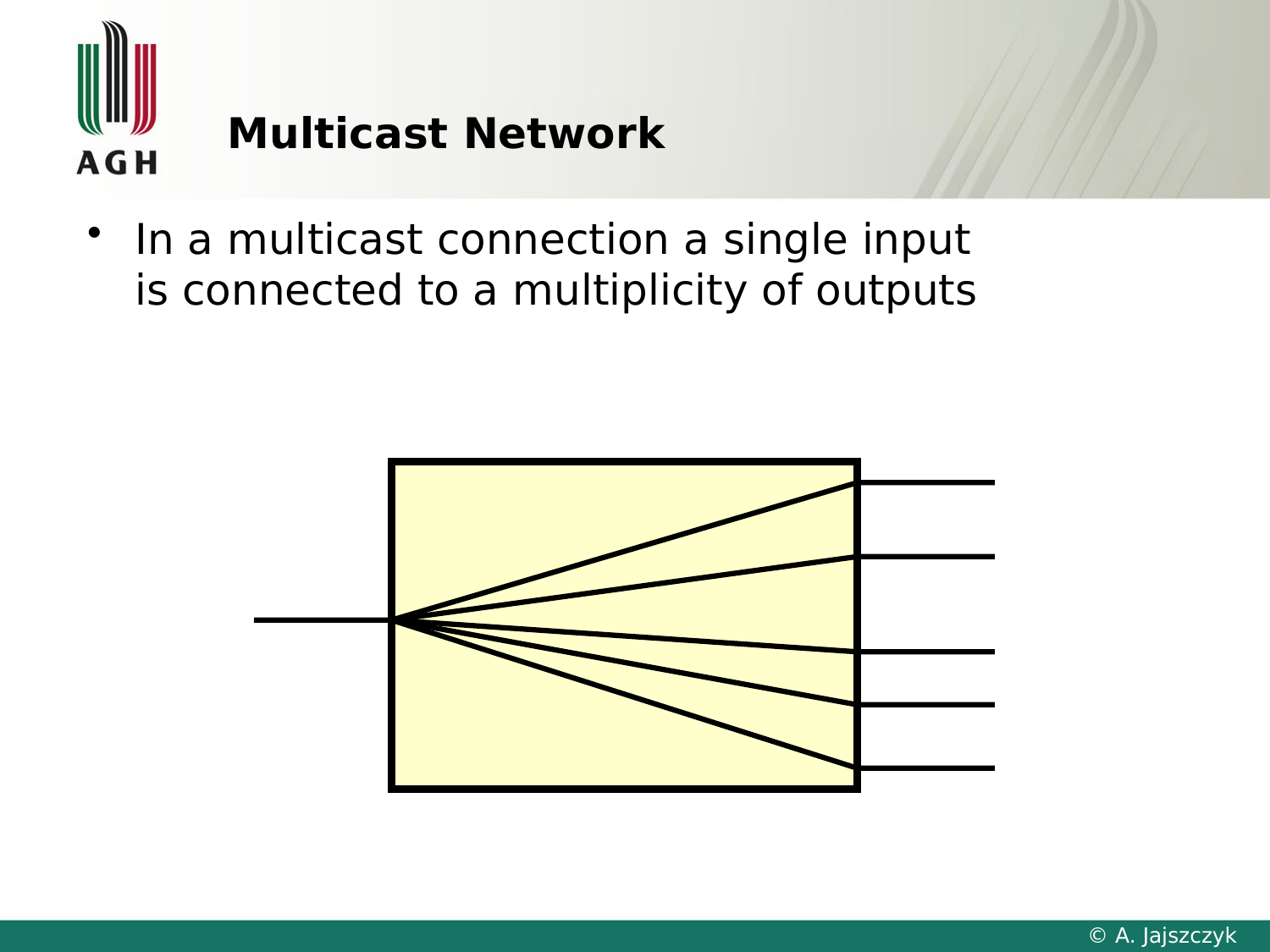

# Multicast Network
In a multicast connection a single input
is connected to a multiplicity of outputs